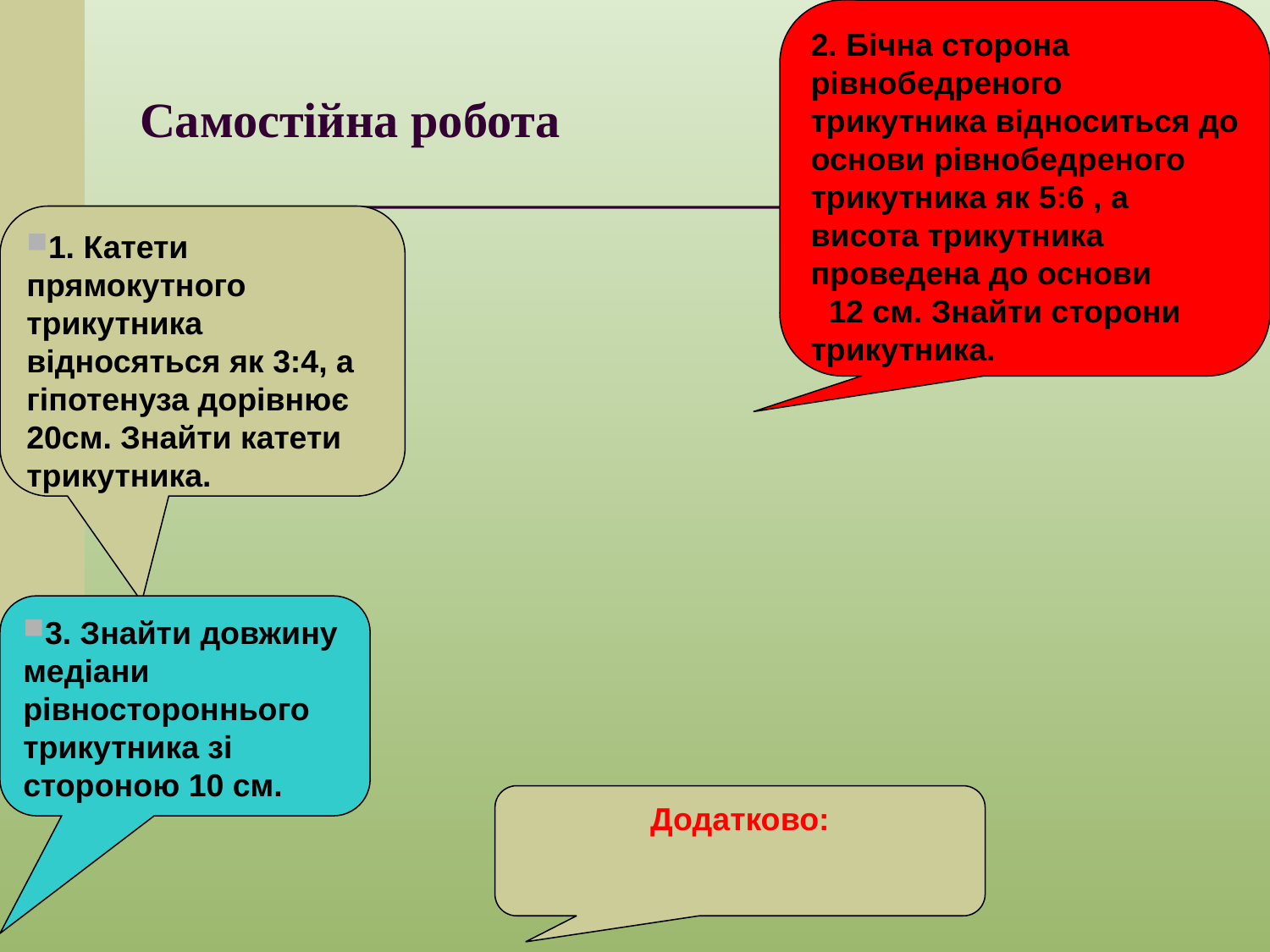

2. Бічна сторона рівнобедреного трикутника відноситься до основи рівнобедреного трикутника як 5:6 , а висота трикутника проведена до основи
  12 см. Знайти сторони трикутника.
# Самостійна робота
1. Катети прямокутного трикутника  відносяться як 3:4, а гіпотенуза дорівнює 20см. Знайти катети трикутника.

3. Знайти довжину медіани рівностороннього трикутника зі стороною 10 см.

Додатково: